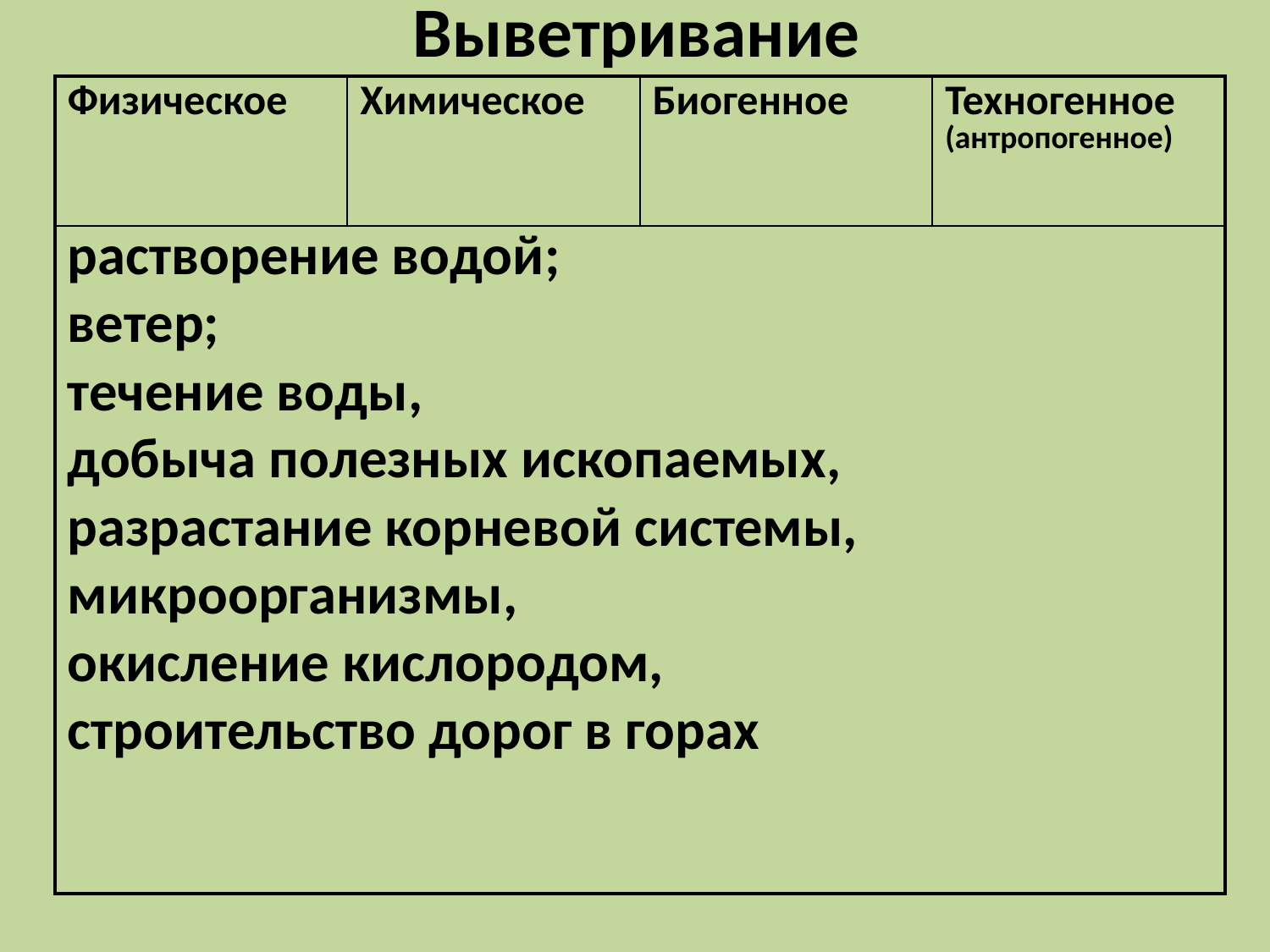

# Выветривание
| Физическое | Химическое | Биогенное | Техногенное (антропогенное) |
| --- | --- | --- | --- |
| растворение водой; ветер; течение воды, добыча полезных ископаемых, разрастание корневой системы, микроорганизмы, окисление кислородом, строительство дорог в горах |  |  |  |